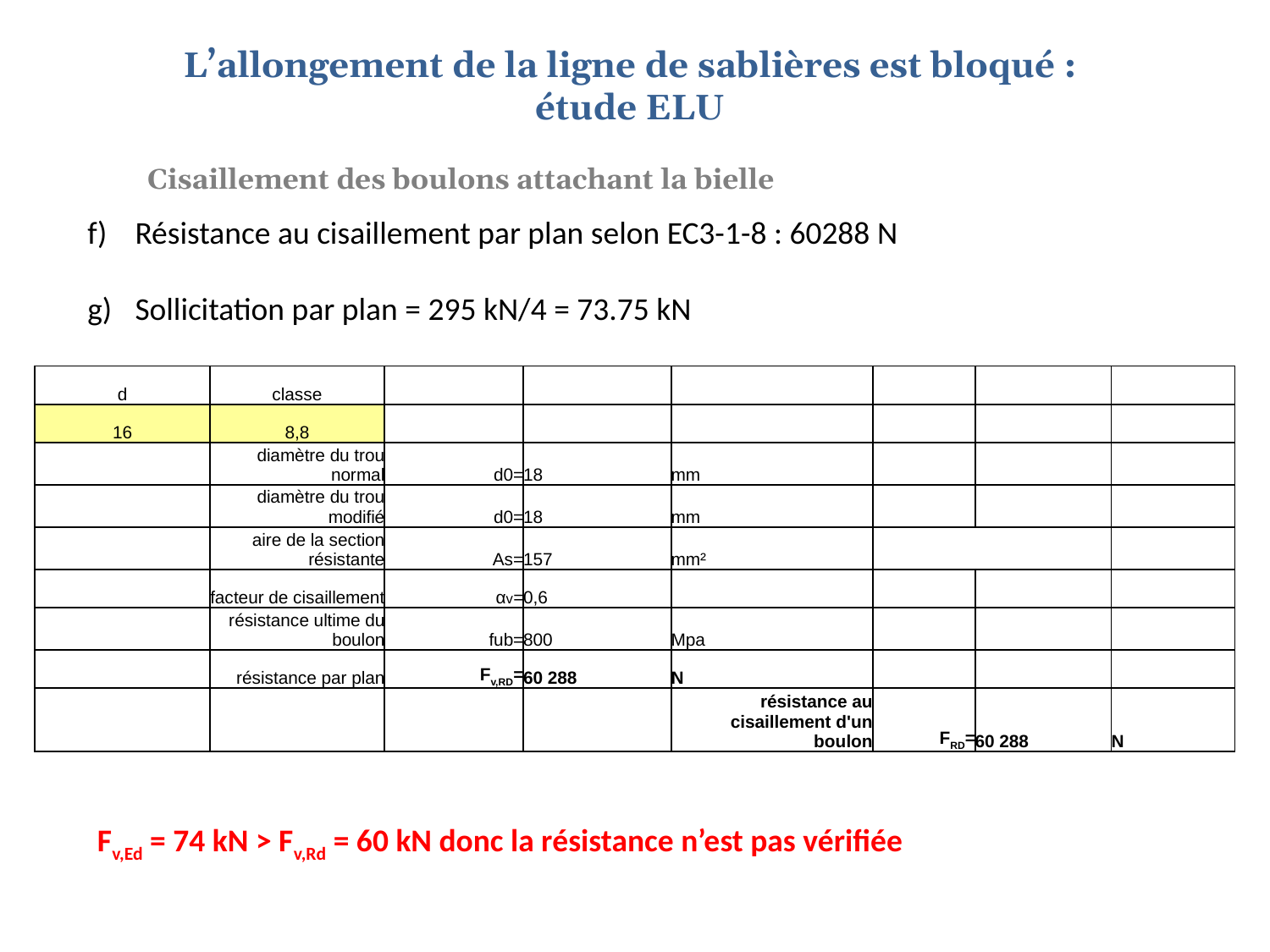

L’allongement de la ligne de sablières est bloqué : étude ELU

Cisaillement des boulons attachant la bielle
Résistance au cisaillement par plan selon EC3-1-8 : 60288 N

Sollicitation par plan = 295 kN/4 = 73.75 kN

| d | classe |  |  |  |  |  |  |
| --- | --- | --- | --- | --- | --- | --- | --- |
| 16 | 8,8 |  |  |  |  |  |  |
|  | diamètre du trou normal | d0= | 18 | mm |  |  |  |
|  | diamètre du trou modifié | d0= | 18 | mm |  |  |  |
|  | aire de la section résistante | As= | 157 | mm² |  |  |  |
|  | facteur de cisaillement | αv= | 0,6 |  |  |  |  |
|  | résistance ultime du boulon | fub= | 800 | Mpa |  |  |  |
|  | résistance par plan | Fv,RD= | 60 288 | N |  |  |  |
|  |  |  |  | résistance au cisaillement d'un boulon | FRD= | 60 288 | N |

Fv,Ed = 74 kN > Fv,Rd = 60 kN donc la résistance n’est pas vérifiée